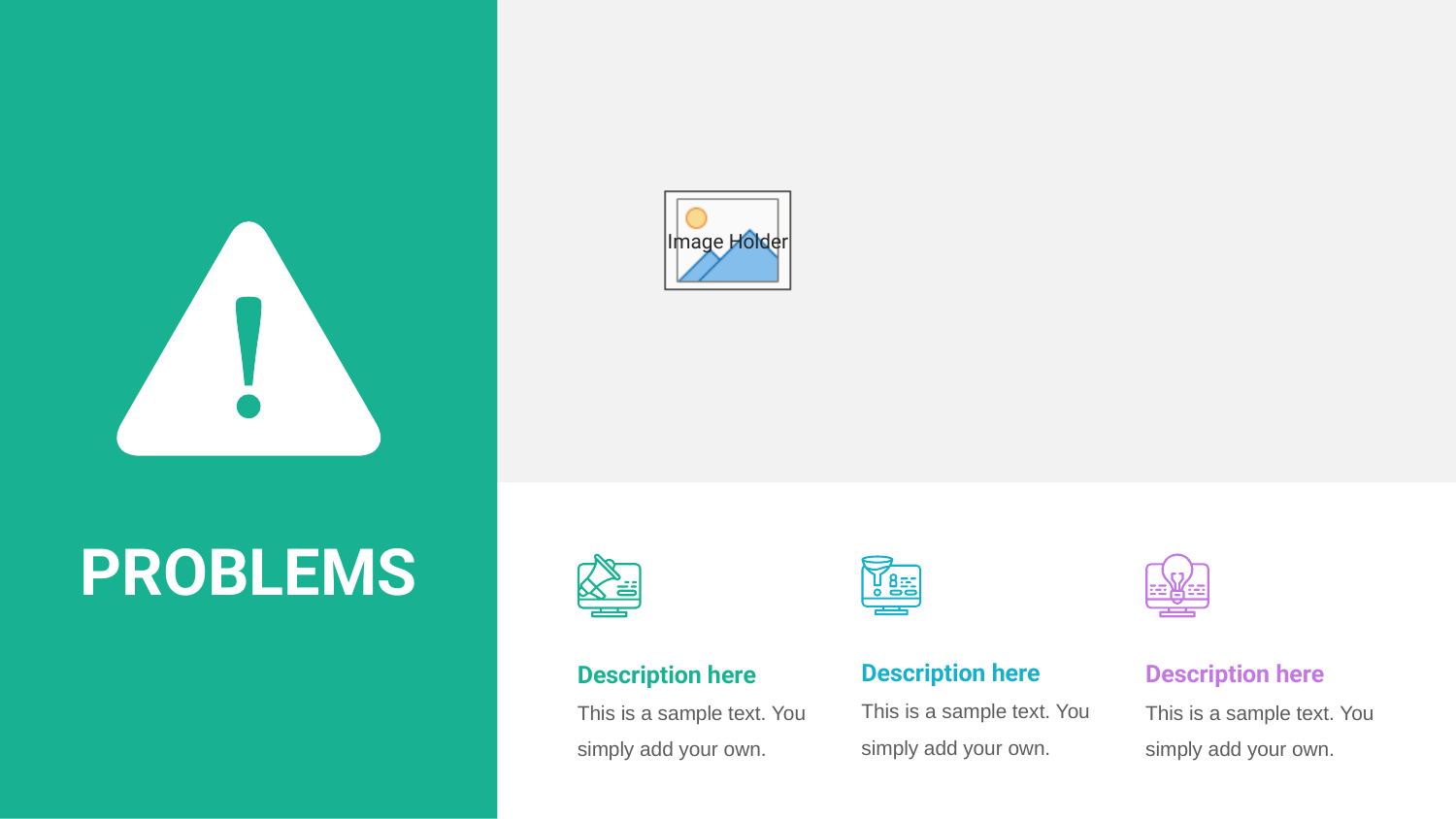

PROBLEMS

Description here
This is a sample text. You simply add your own.
Description here
This is a sample text. You simply add your own.
Description here
This is a sample text. You simply add your own.